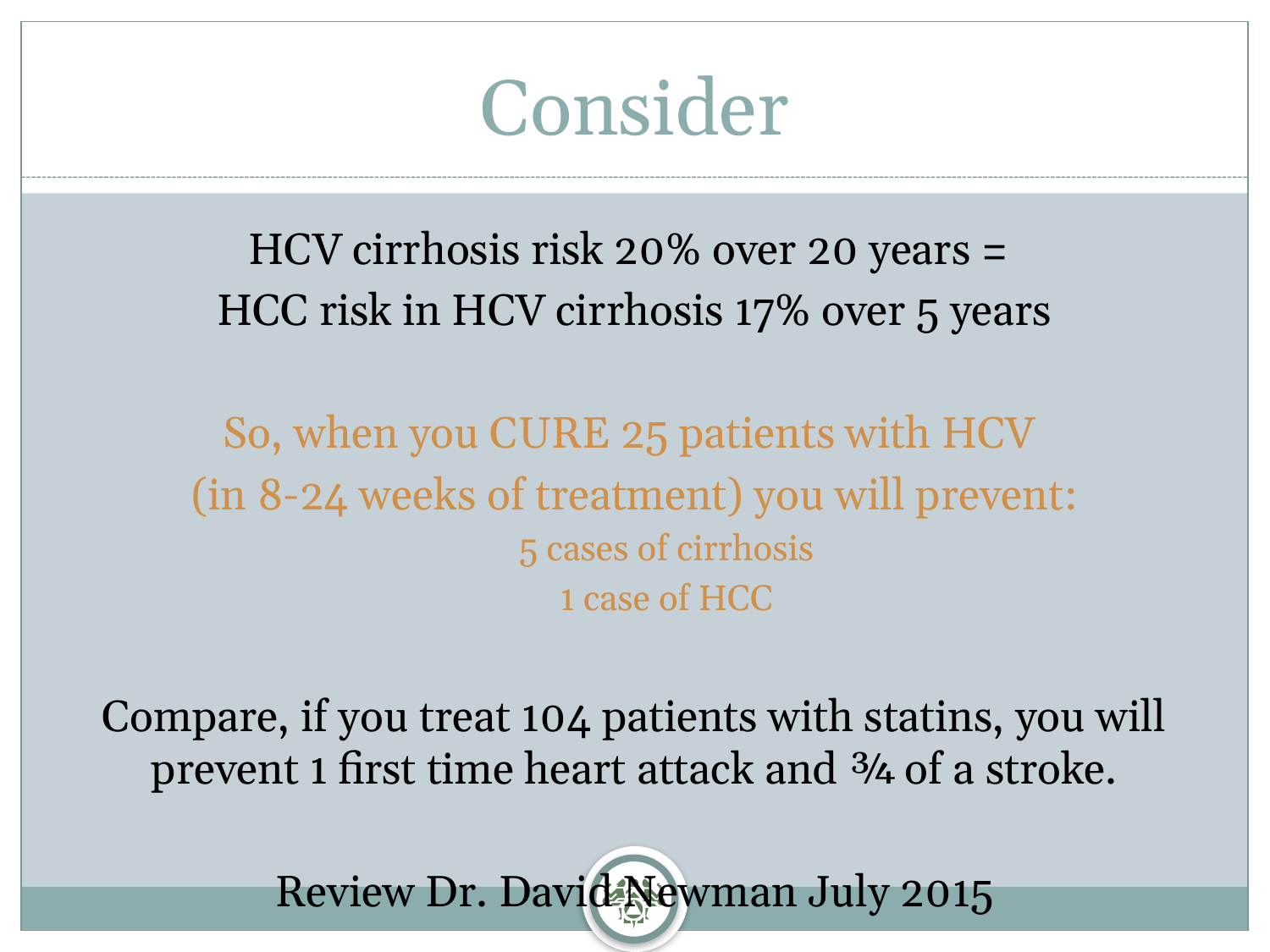

Consider

HCV cirrhosis risk 20% over 20 years =
HCC risk in HCV cirrhosis 17% over 5 years

So, when you CURE 25 patients with HCV
(in 8-24 weeks of treatment) you will prevent:
5 cases of cirrhosis
1 case of HCC

Compare, if you treat 104 patients with statins, you will prevent 1 first time heart attack and ¾ of a stroke.

Review Dr. David Newman July 2015